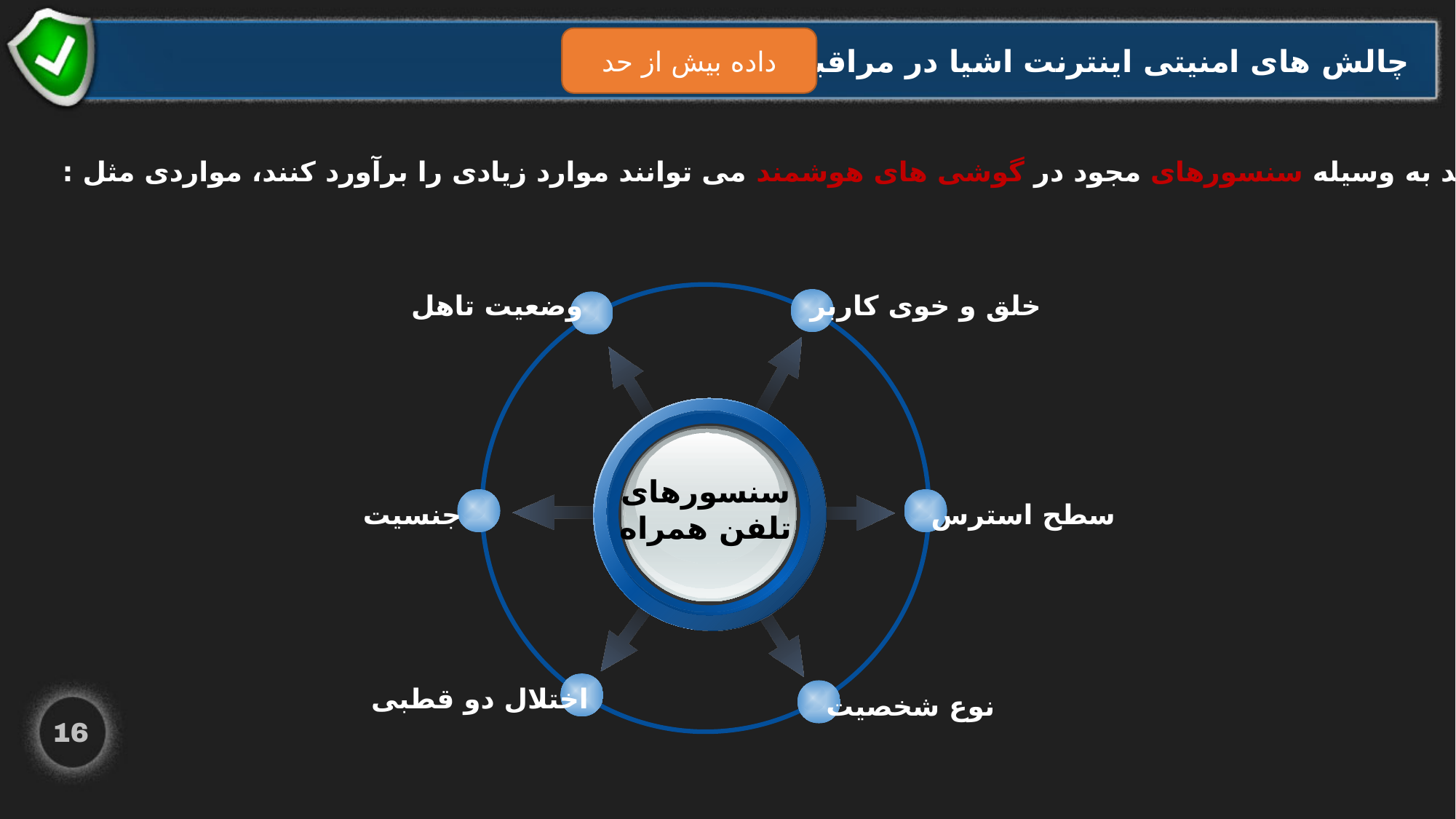

داده بیش از حد
چالش های امنیتی اینترنت اشیا در مراقبت های بهداشتی
محققان دریافتند به وسیله سنسورهای مجود در گوشی های هوشمند می توانند موارد زیادی را برآورد کنند، مواردی مثل :
وضعیت تاهل
خلق و خوی کاربر

سنسورهای
تلفن همراه

جنسیت
سطح استرس

اختلال دو قطبی

نوع شخصیت
16